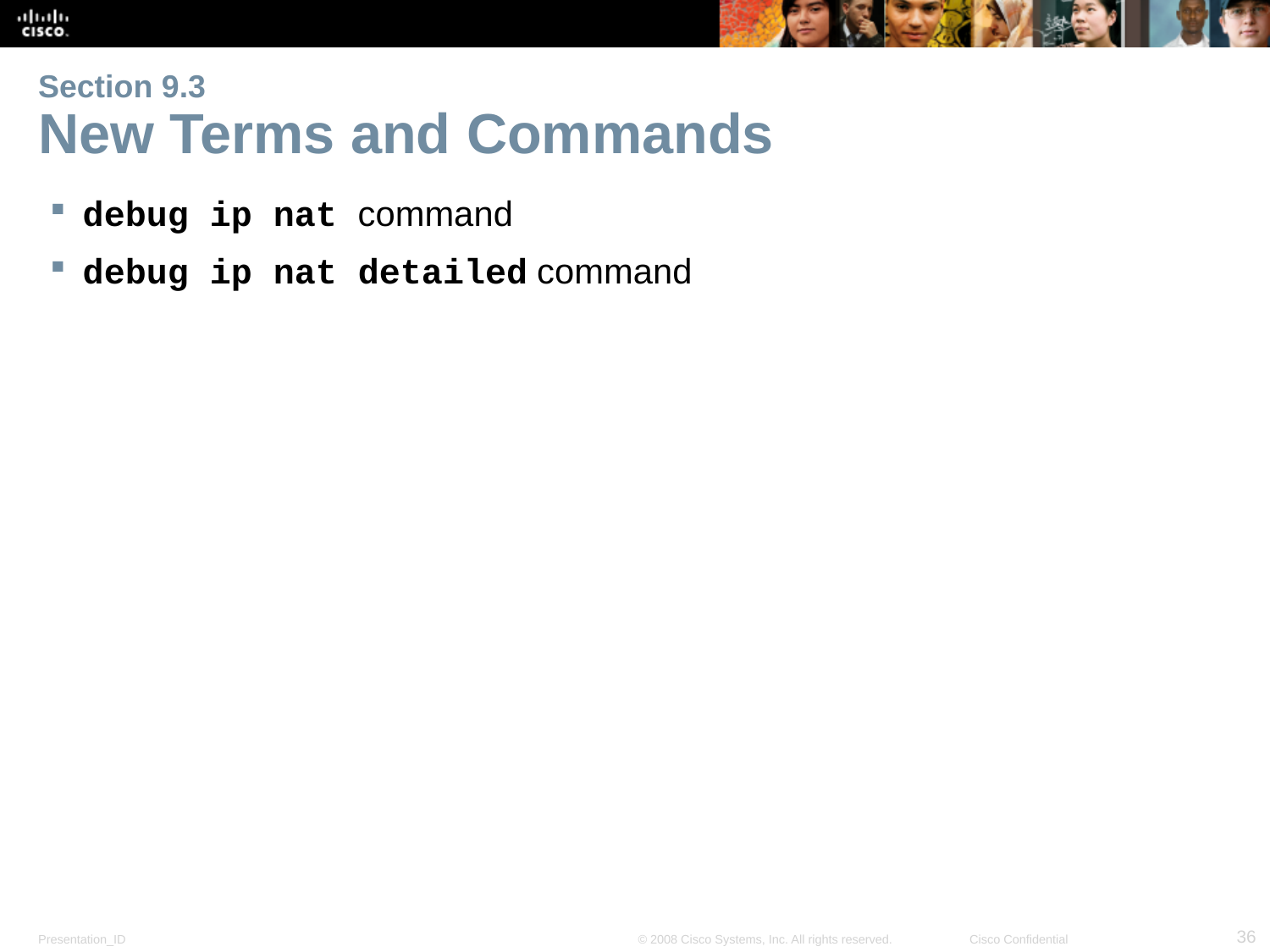

# Section 9.3 New Terms and Commands
debug ip nat command
debug ip nat detailed command